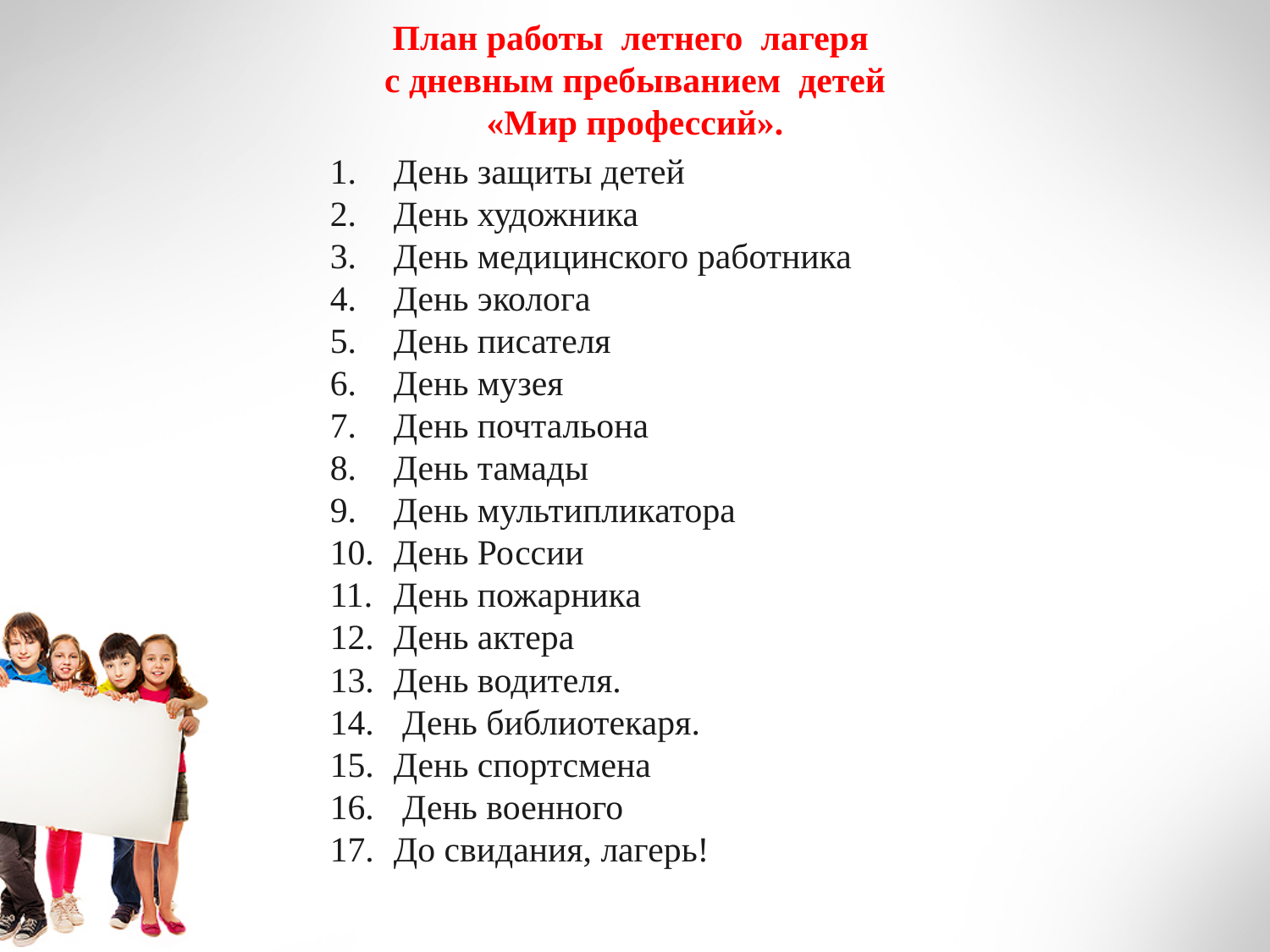

План работы  летнего  лагеря
с дневным пребыванием  детей
«Мир профессий».
День защиты детей
День художника
День медицинского работника
День эколога
День писателя
День музея
День почтальона
День тамады
День мультипликатора
День России
День пожарника
День актера
День водителя.
 День библиотекаря.
День спортсмена
 День военного
До свидания, лагерь!